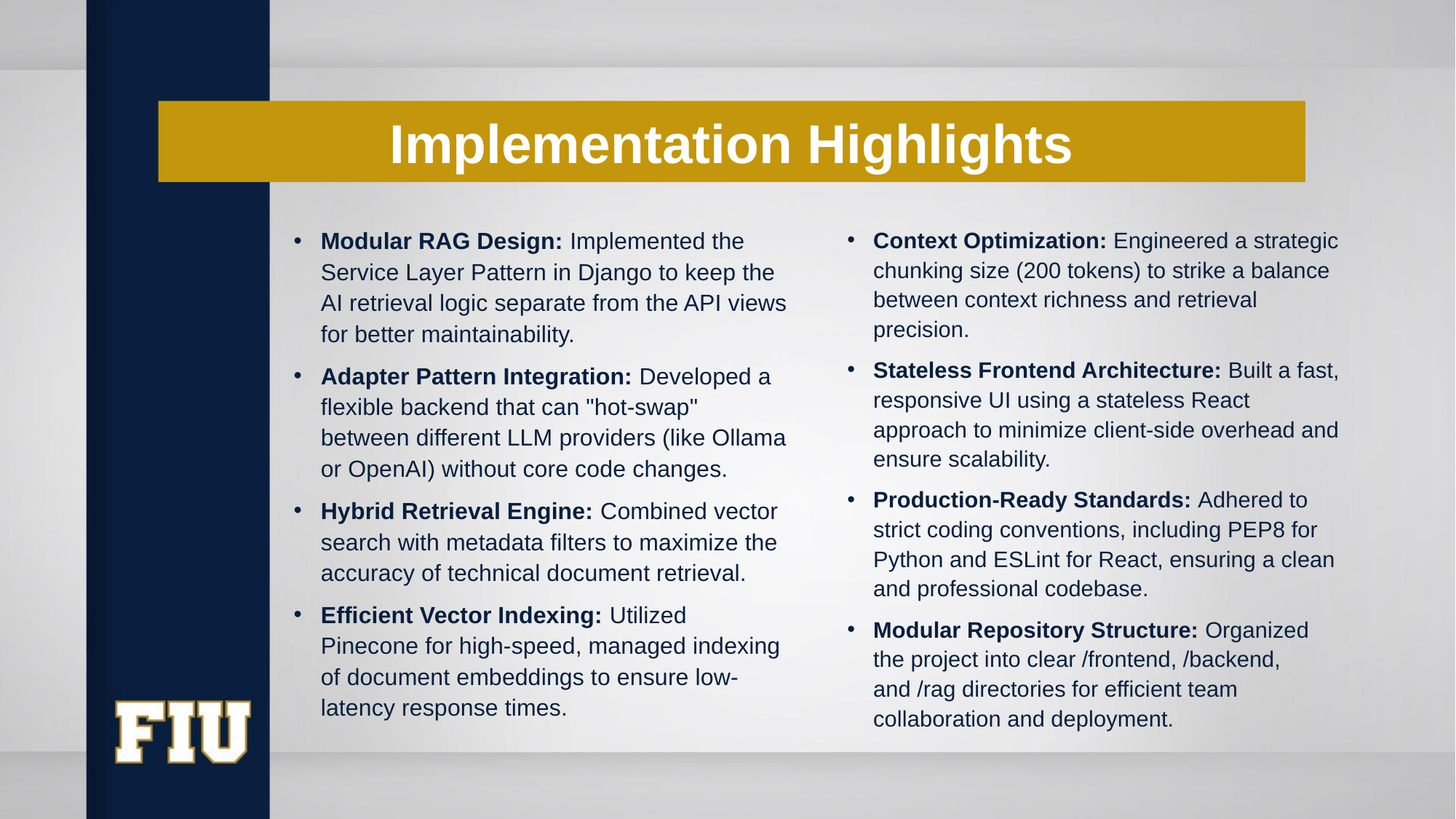

# Implementation Highlights
Implementation Highlights
Modular RAG Design: Implemented the Service Layer Pattern in Django to keep the AI retrieval logic separate from the API views for better maintainability.
Adapter Pattern Integration: Developed a flexible backend that can "hot-swap" between different LLM providers (like Ollama or OpenAI) without core code changes.
Hybrid Retrieval Engine: Combined vector search with metadata filters to maximize the accuracy of technical document retrieval.
Efficient Vector Indexing: Utilized Pinecone for high-speed, managed indexing of document embeddings to ensure low-latency response times.
Context Optimization: Engineered a strategic chunking size (200 tokens) to strike a balance between context richness and retrieval precision.
Stateless Frontend Architecture: Built a fast, responsive UI using a stateless React approach to minimize client-side overhead and ensure scalability.
Production-Ready Standards: Adhered to strict coding conventions, including PEP8 for Python and ESLint for React, ensuring a clean and professional codebase.
Modular Repository Structure: Organized the project into clear /frontend, /backend, and /rag directories for efficient team collaboration and deployment.